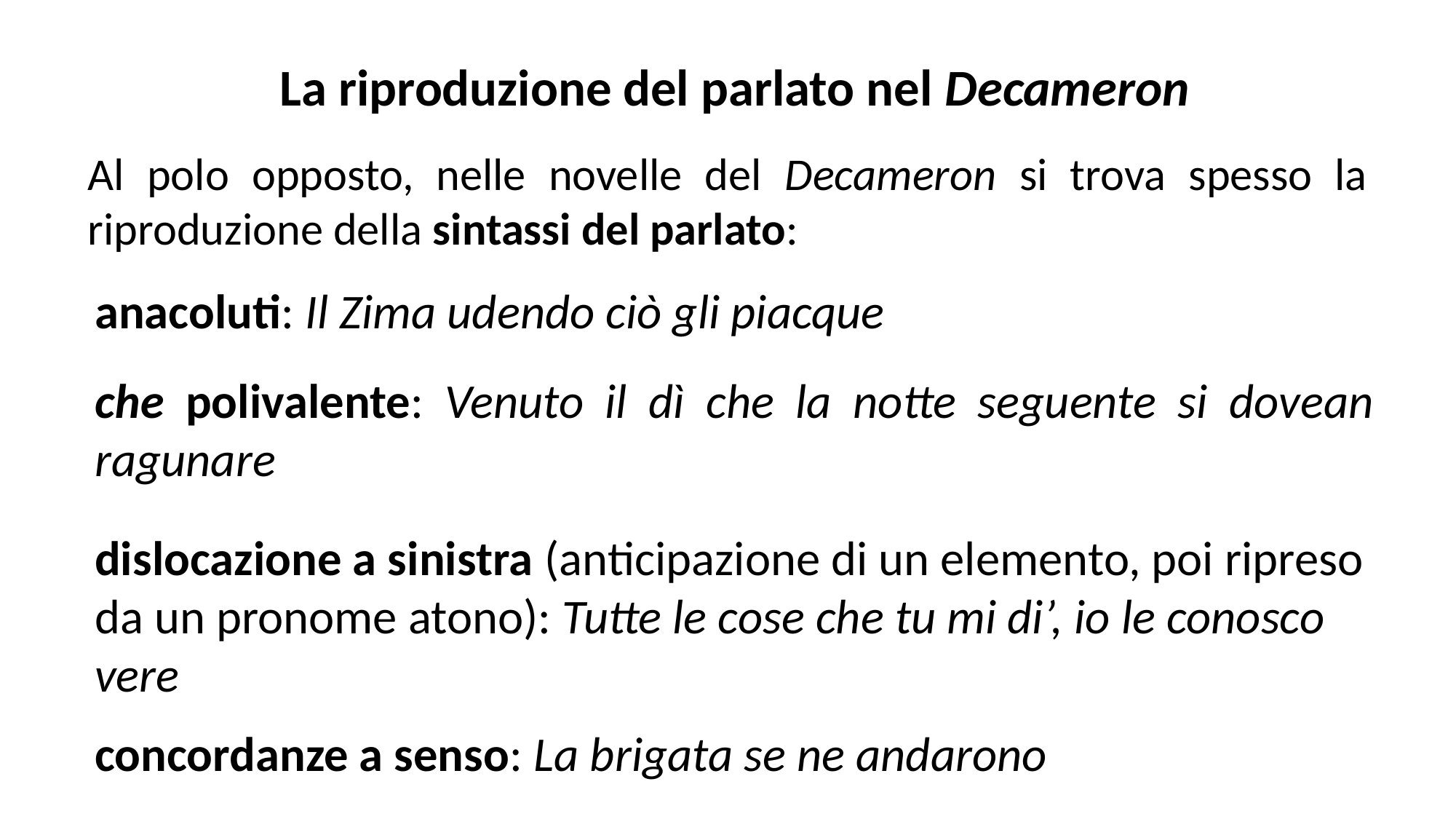

La riproduzione del parlato nel Decameron
Al polo opposto, nelle novelle del Decameron si trova spesso la riproduzione della sintassi del parlato:
anacoluti: Il Zima udendo ciò gli piacque
che polivalente: Venuto il dì che la notte seguente si dovean ragunare
dislocazione a sinistra (anticipazione di un elemento, poi ripreso da un pronome atono): Tutte le cose che tu mi di’, io le conosco vere
concordanze a senso: La brigata se ne andarono